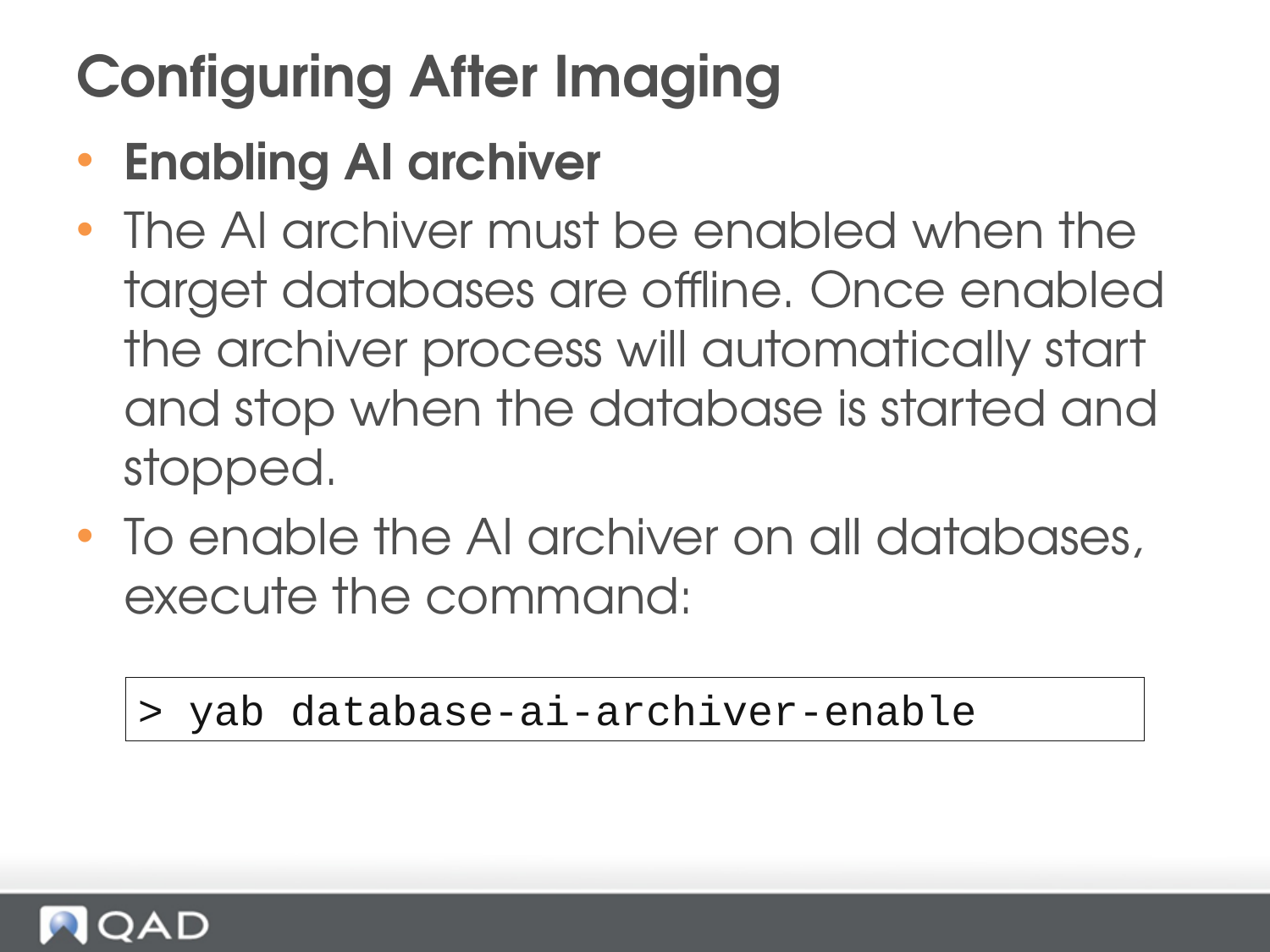

# Configuring After Imaging
Enabling AI archiver
The AI archiver must be enabled when the target databases are offline. Once enabled the archiver process will automatically start and stop when the database is started and stopped.
To enable the AI archiver on all databases, execute the command:
> yab database-ai-archiver-enable